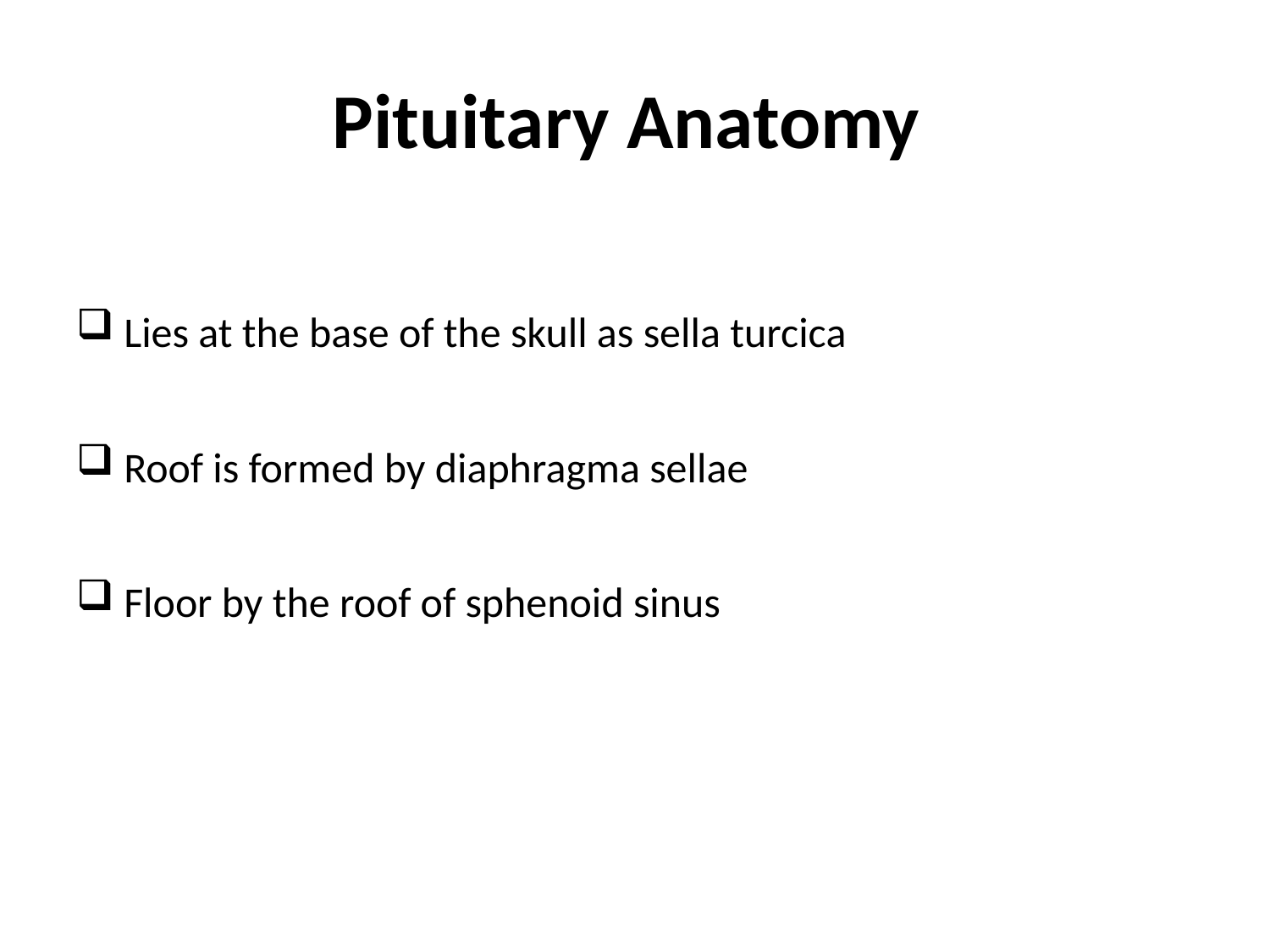

# Pituitary Anatomy
Lies at the base of the skull as sella turcica
Roof is formed by diaphragma sellae
Floor by the roof of sphenoid sinus